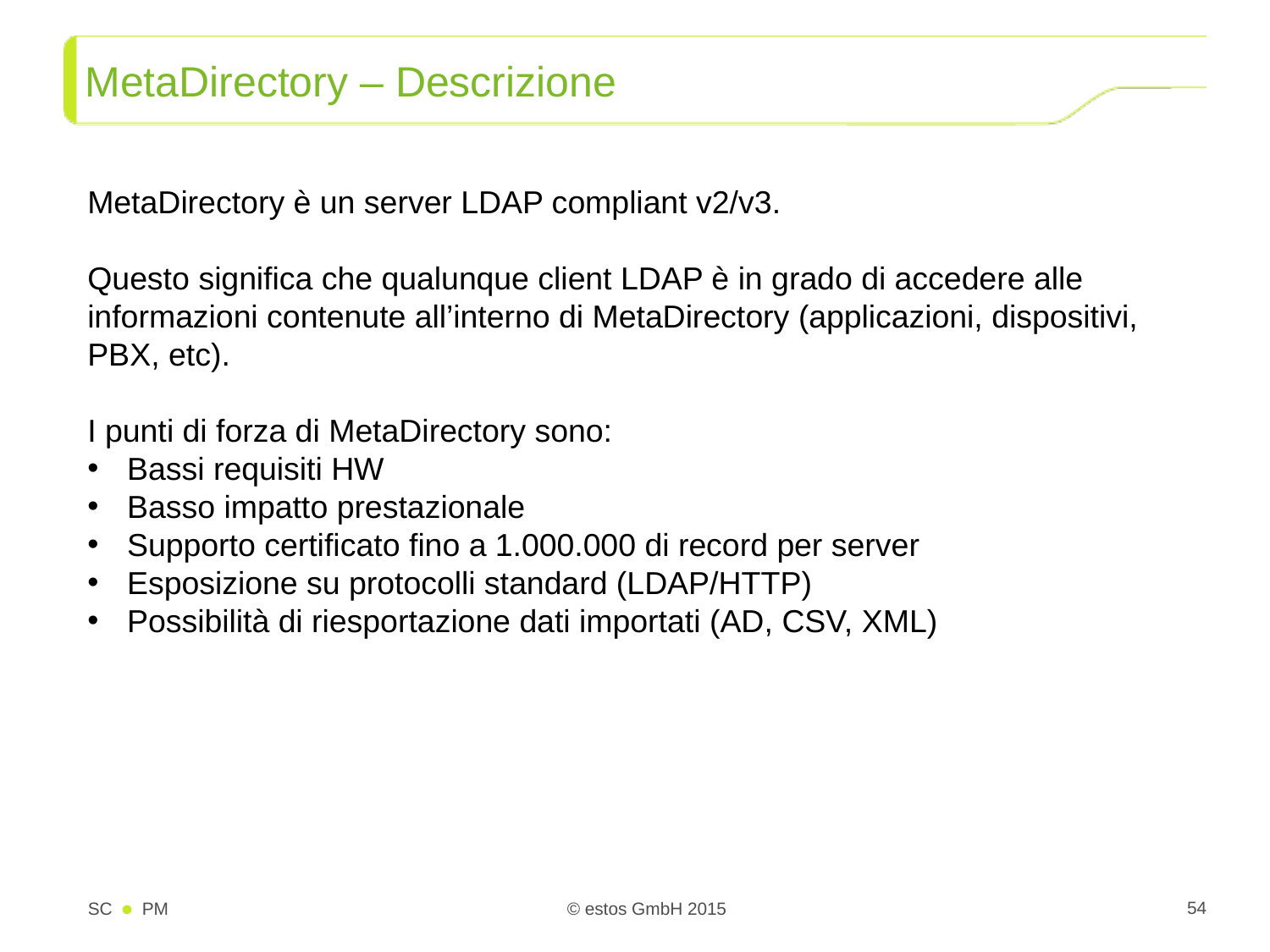

# MetaDirectory – Descrizione
MetaDirectory è un server LDAP compliant v2/v3.

Questo significa che qualunque client LDAP è in grado di accedere alle informazioni contenute all’interno di MetaDirectory (applicazioni, dispositivi, PBX, etc).

I punti di forza di MetaDirectory sono:
Bassi requisiti HW
Basso impatto prestazionale
Supporto certificato fino a 1.000.000 di record per server
Esposizione su protocolli standard (LDAP/HTTP)
Possibilità di riesportazione dati importati (AD, CSV, XML)

SC
PM
54